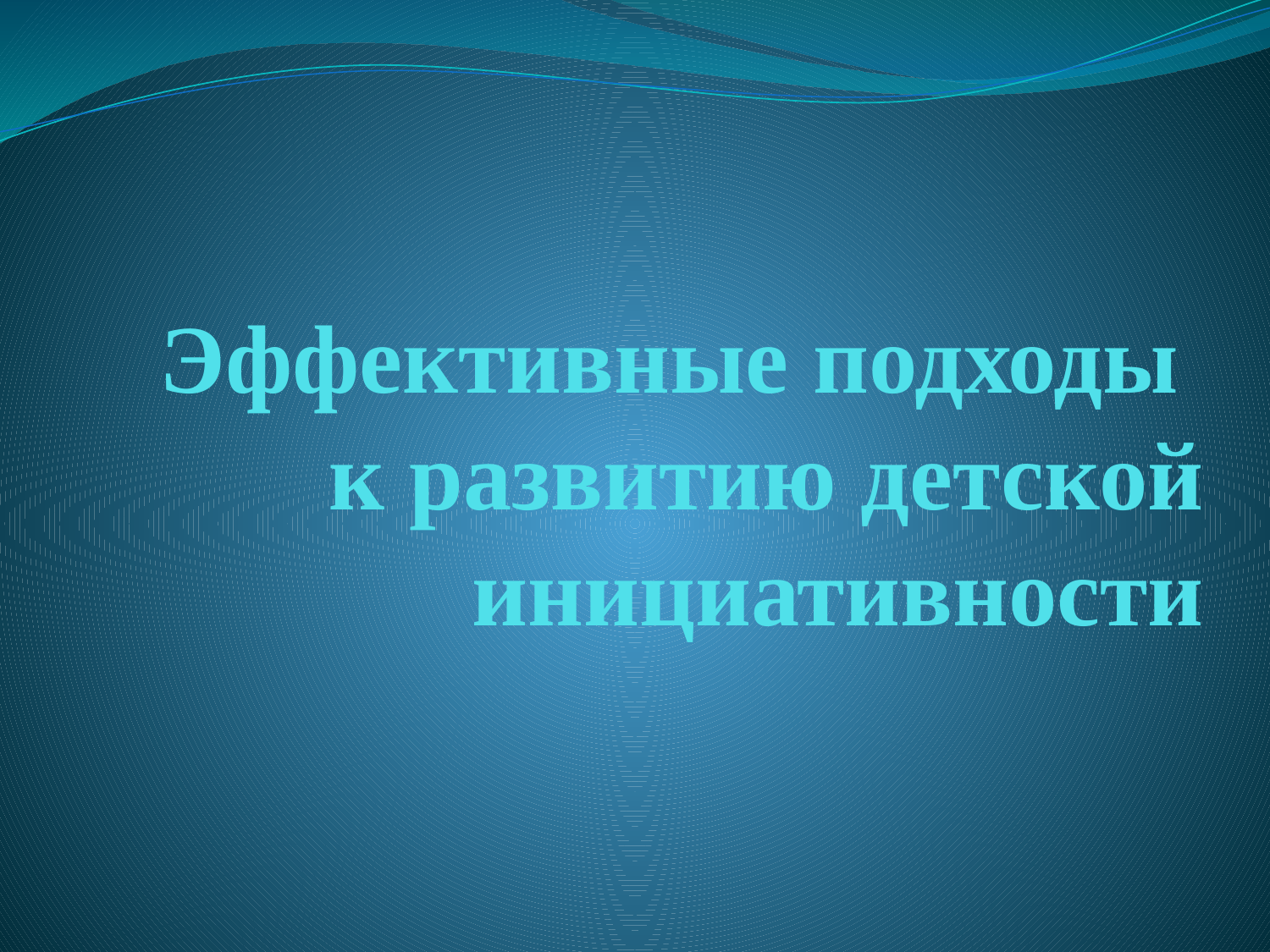

# Эффективные подходы к развитию детской инициативности